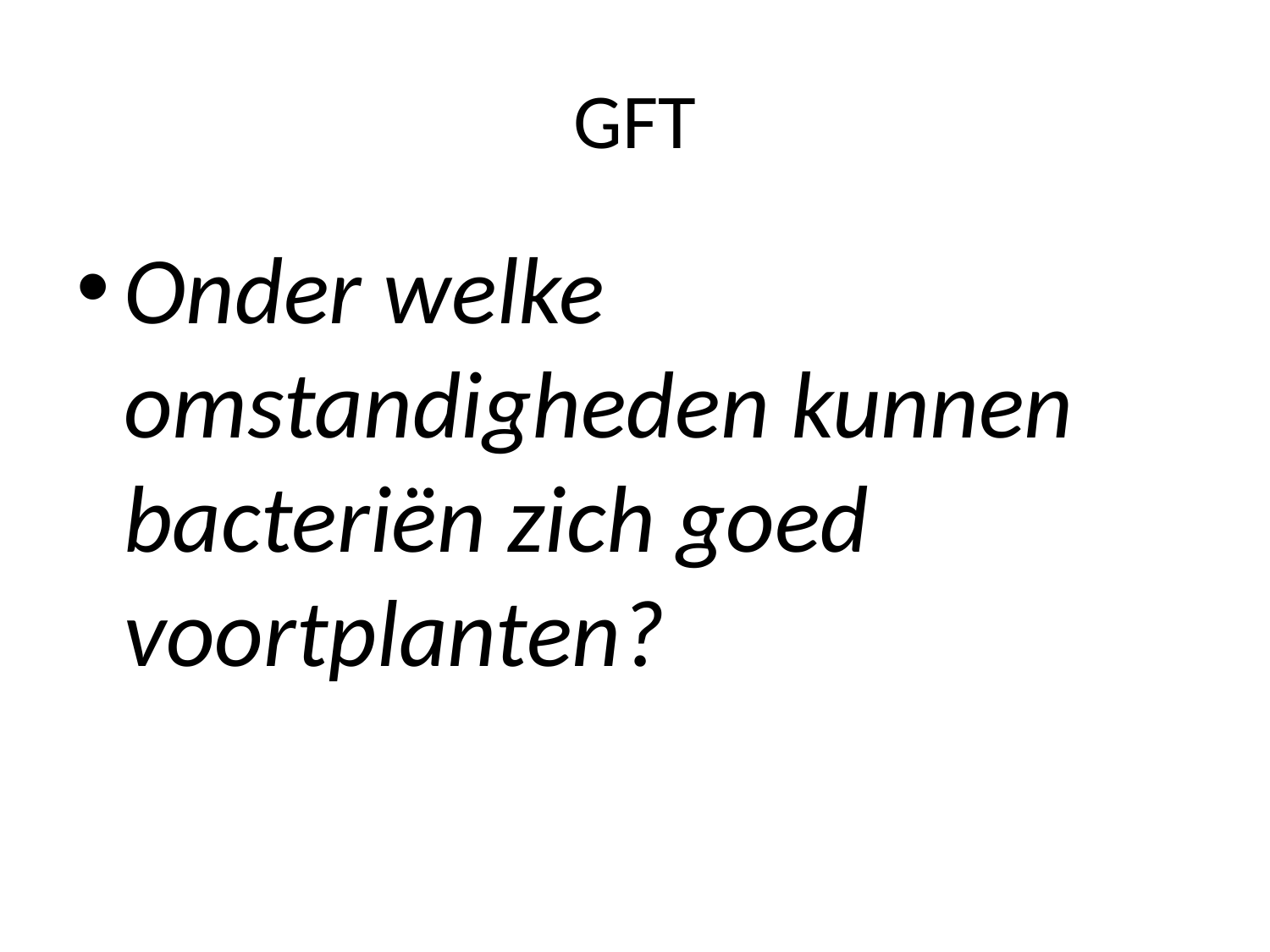

# GFT
Onder welke omstandigheden kunnen bacteriën zich goed voortplanten?